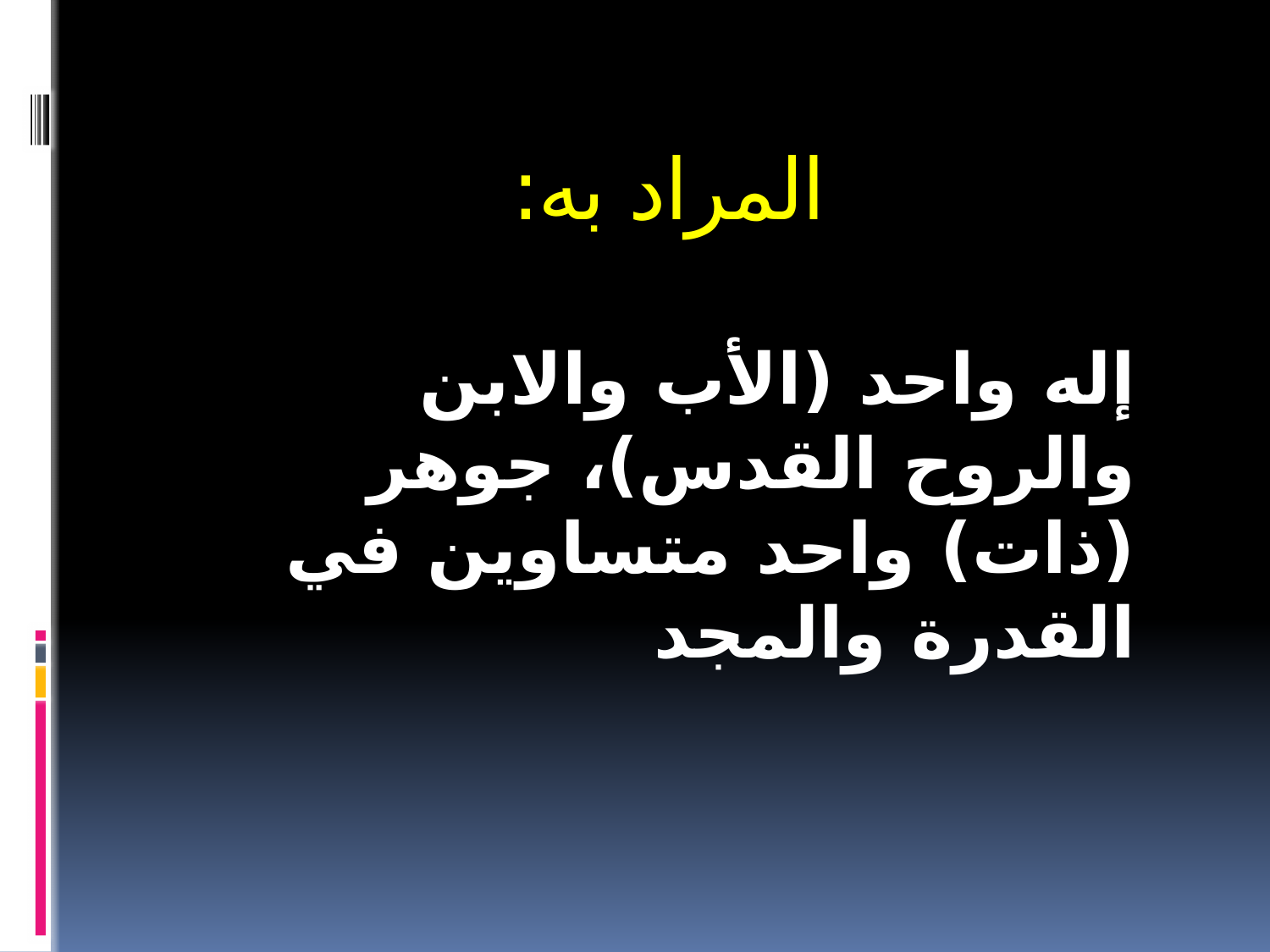

# المراد به:
إله واحد (الأب والابن والروح القدس)، جوهر (ذات) واحد متساوين في القدرة والمجد